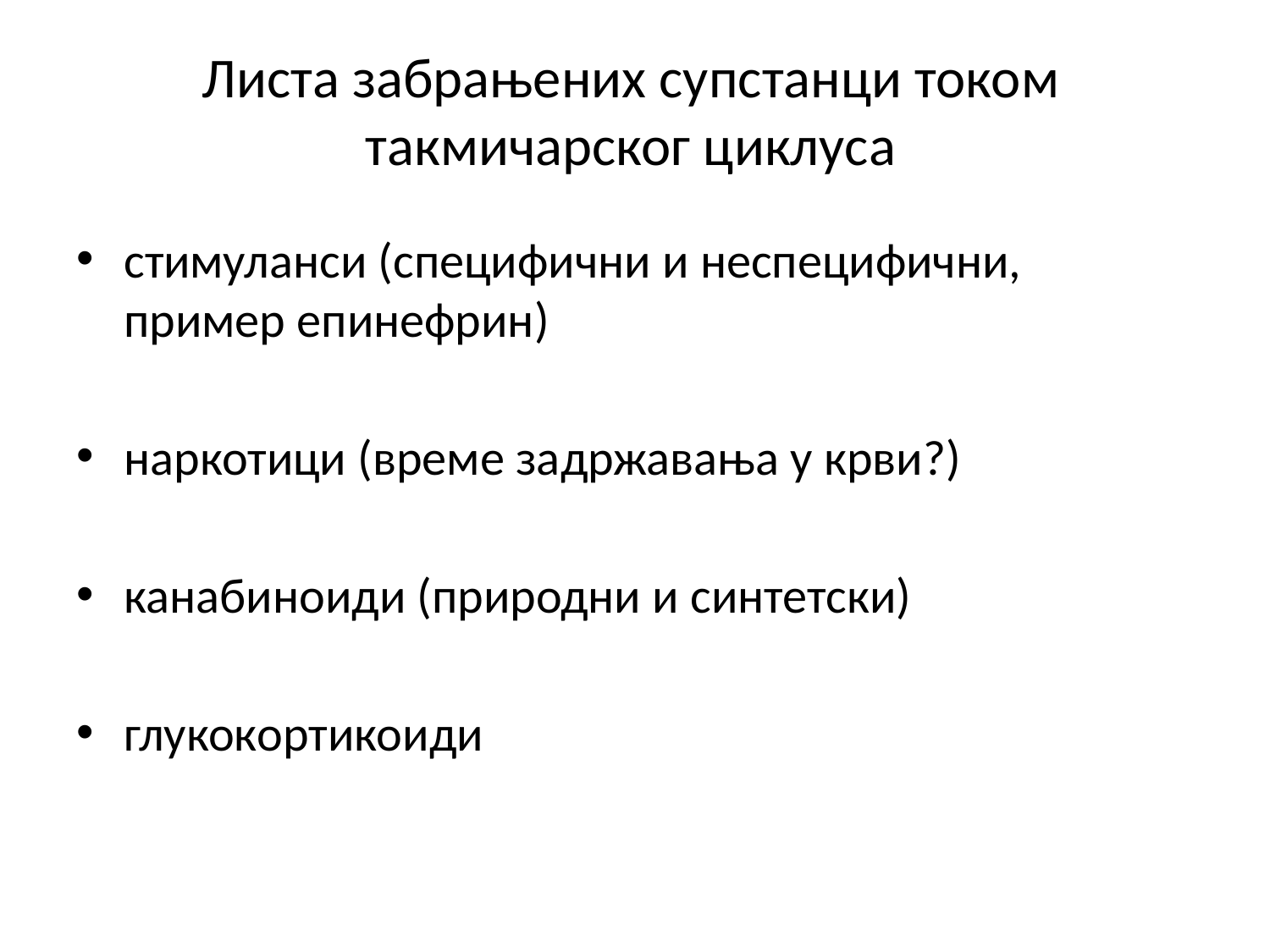

# Листа забрањених супстанци током такмичарског циклуса
стимуланси (специфични и неспецифични, пример епинефрин)

наркотици (време задржавања у крви?)

канабиноиди (природни и синтетски)

глукокортикоиди